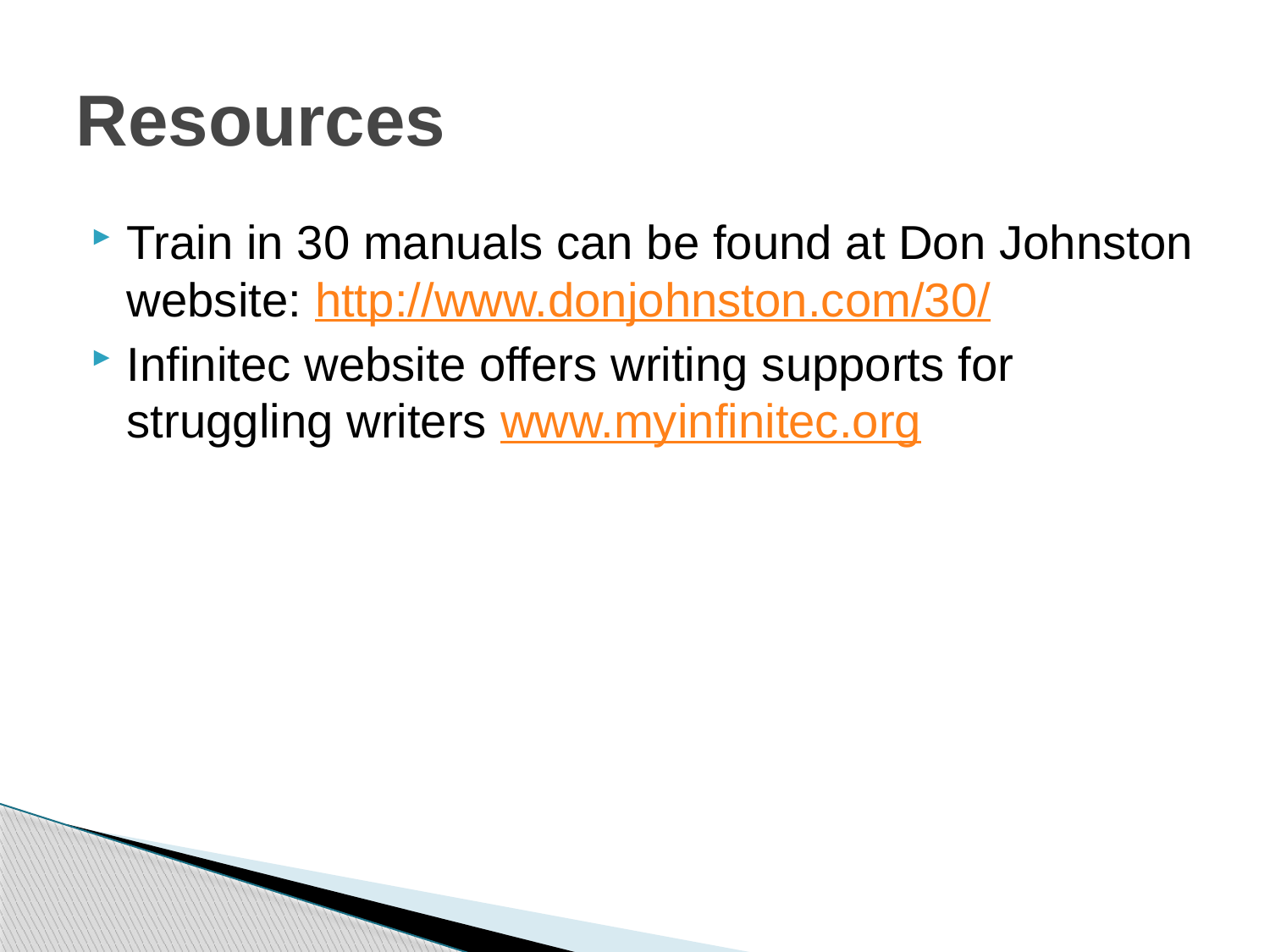

# Resources
Train in 30 manuals can be found at Don Johnston website: http://www.donjohnston.com/30/
Infinitec website offers writing supports for struggling writers www.myinfinitec.org